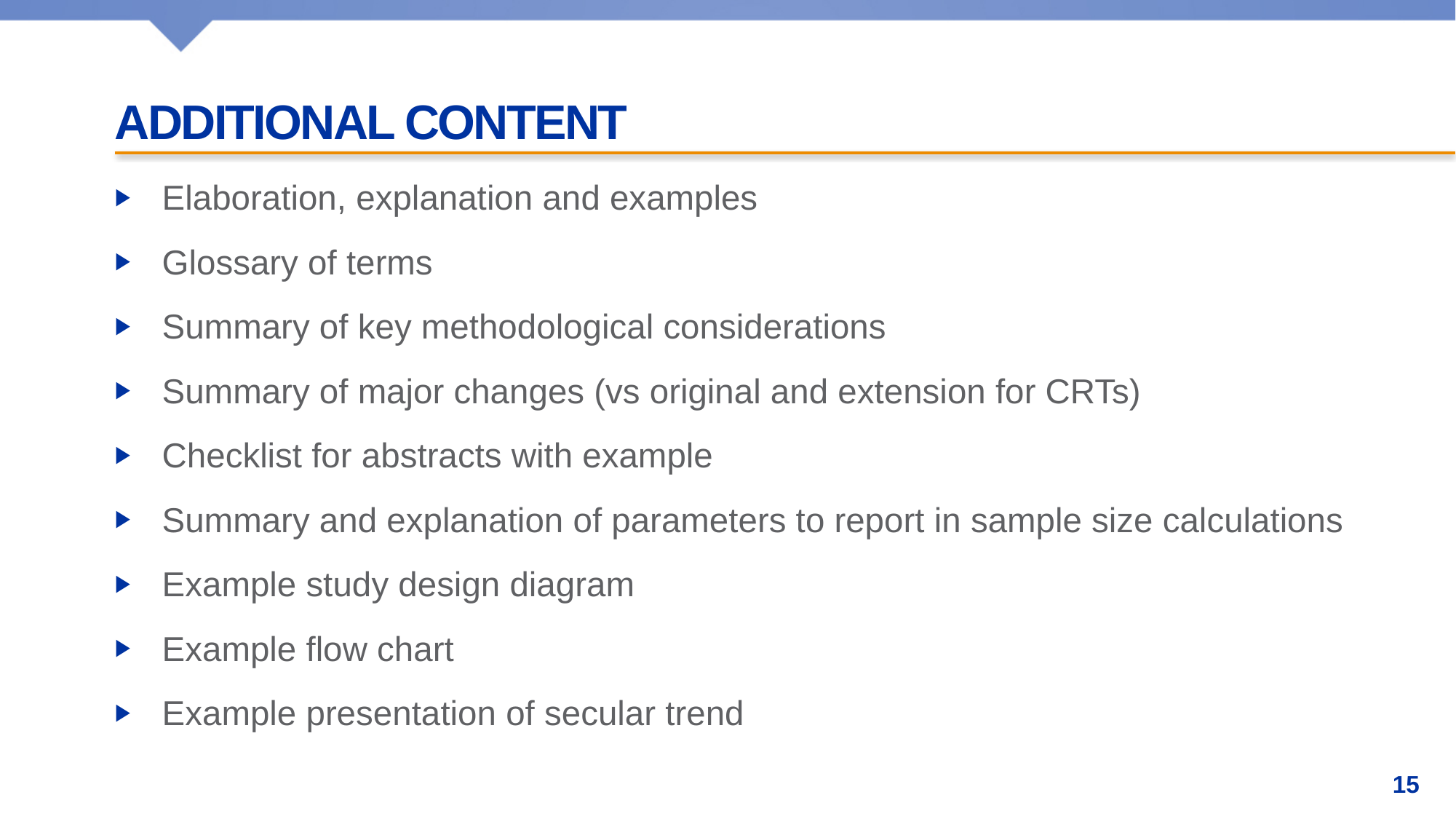

# Additional content
Elaboration, explanation and examples
Glossary of terms
Summary of key methodological considerations
Summary of major changes (vs original and extension for CRTs)
Checklist for abstracts with example
Summary and explanation of parameters to report in sample size calculations
Example study design diagram
Example flow chart
Example presentation of secular trend

15